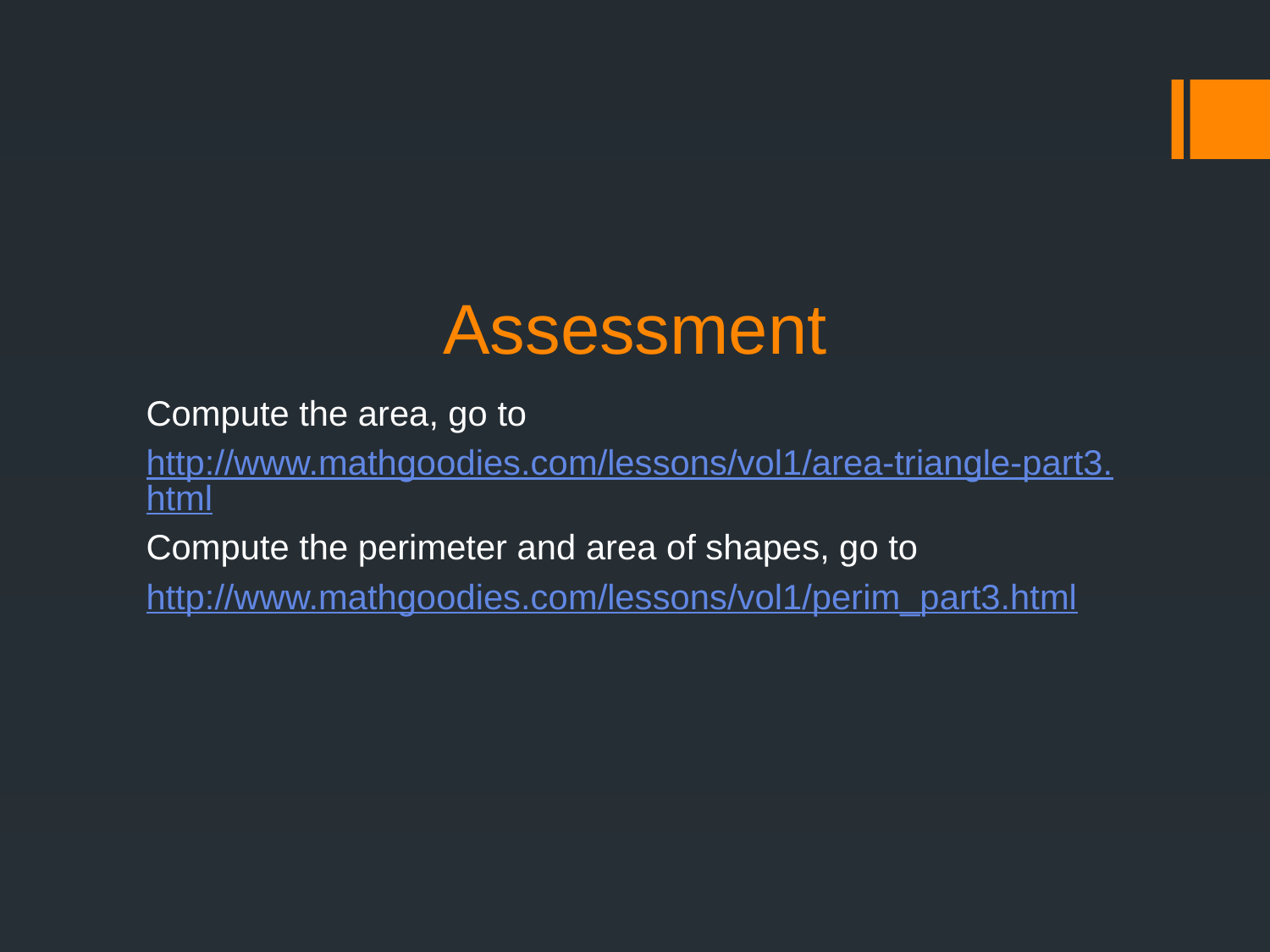

# Assessment
Compute the area, go to
http://www.mathgoodies.com/lessons/vol1/area-triangle-part3.html
Compute the perimeter and area of shapes, go to
http://www.mathgoodies.com/lessons/vol1/perim_part3.html